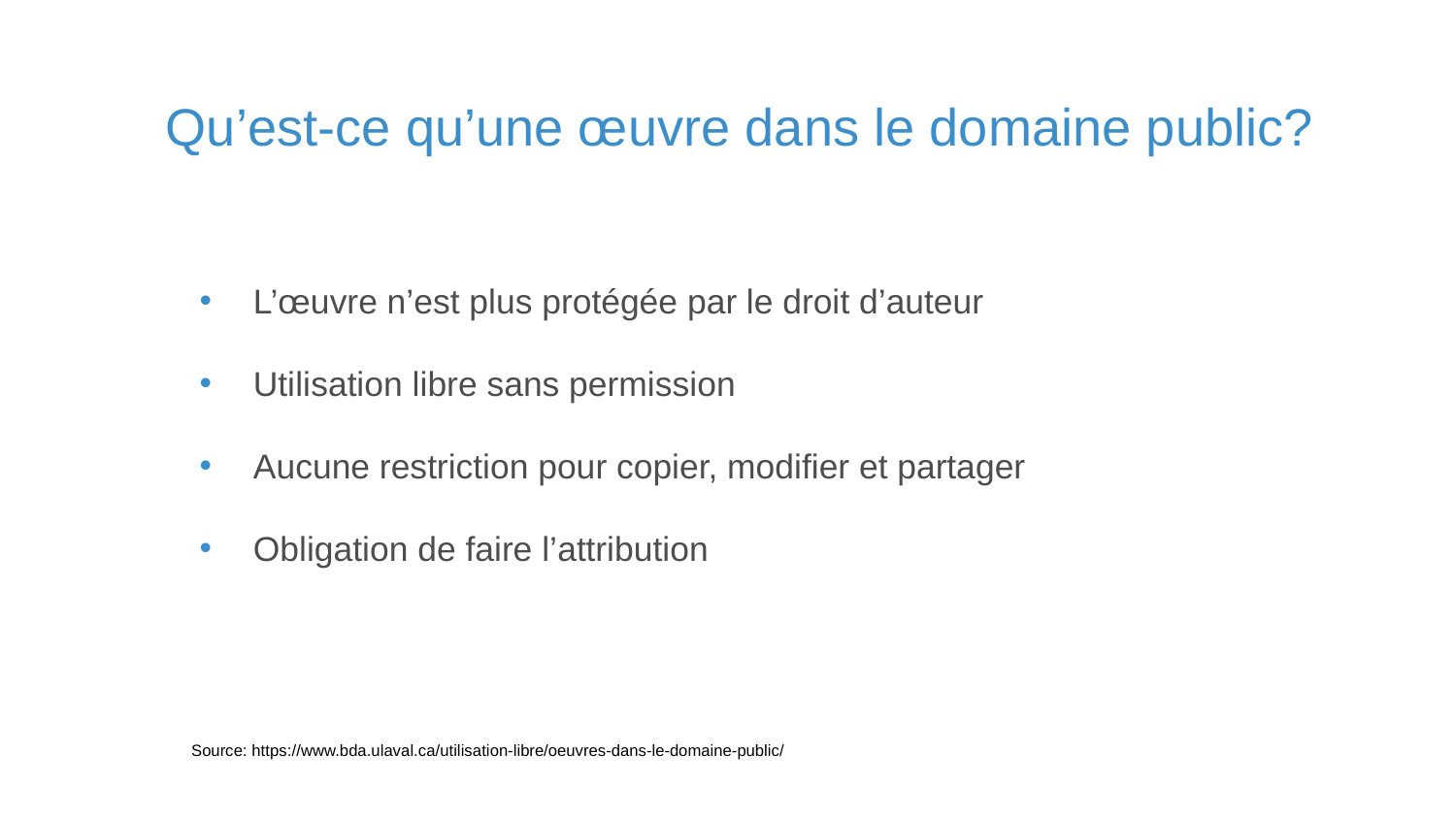

# Qu’est-ce qu’une œuvre dans le domaine public?

L’œuvre n’est plus protégée par le droit d’auteur

Utilisation libre sans permission

Aucune restriction pour copier, modifier et partager

Obligation de faire l’attribution
Source: https://www.bda.ulaval.ca/utilisation-libre/oeuvres-dans-le-domaine-public/